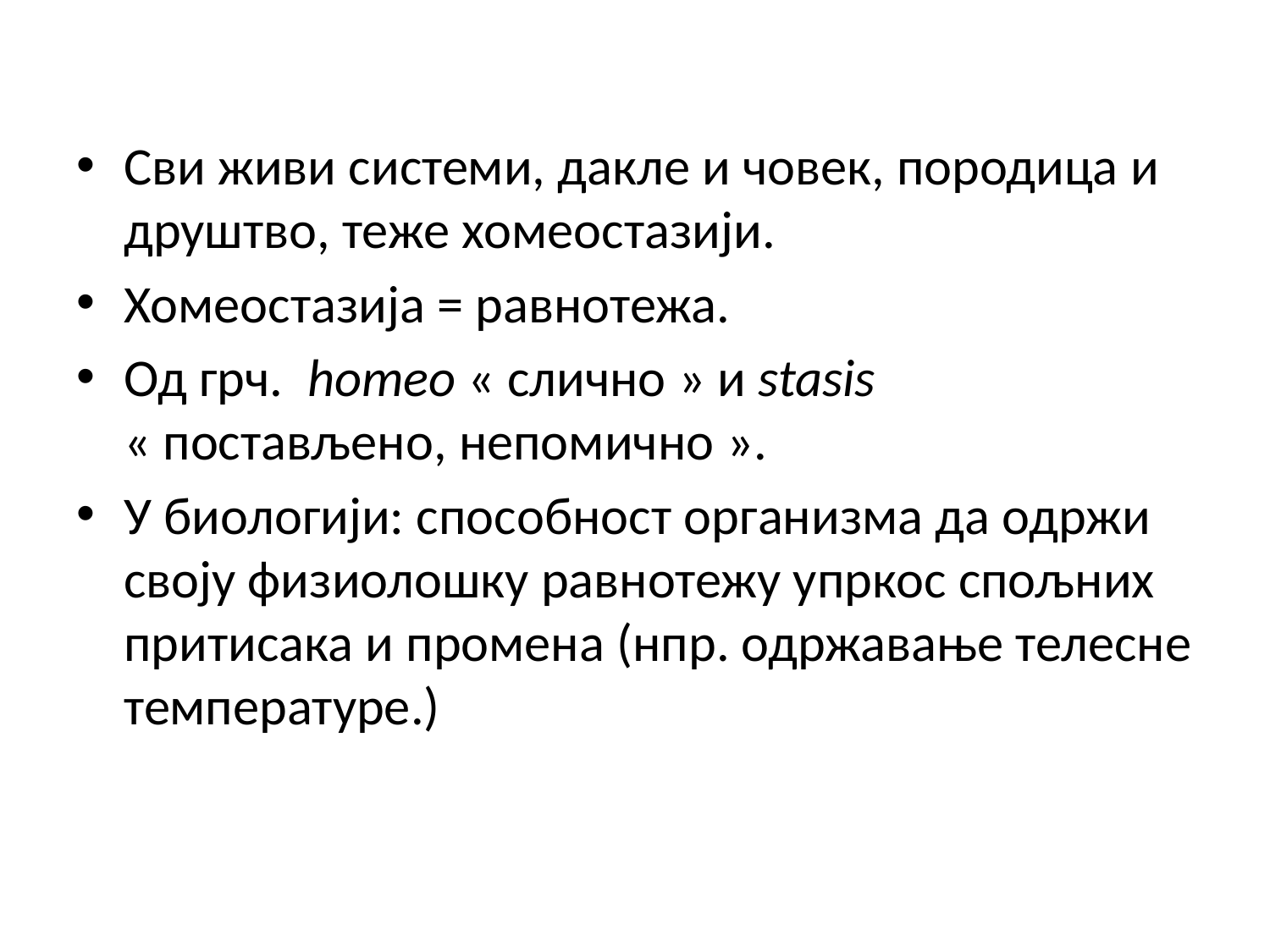

Сви живи системи, дакле и човек, породица и друштво, теже хомеостазији.
Хомеостазија = равнотежа.
Од грч.  homeo « слично » и stasis « постављено, непомично ».
У биологији: способност организма да одржи своју физиолошку равнотежу упркос спољних притисака и промена (нпр. одржавање телесне температуре.)